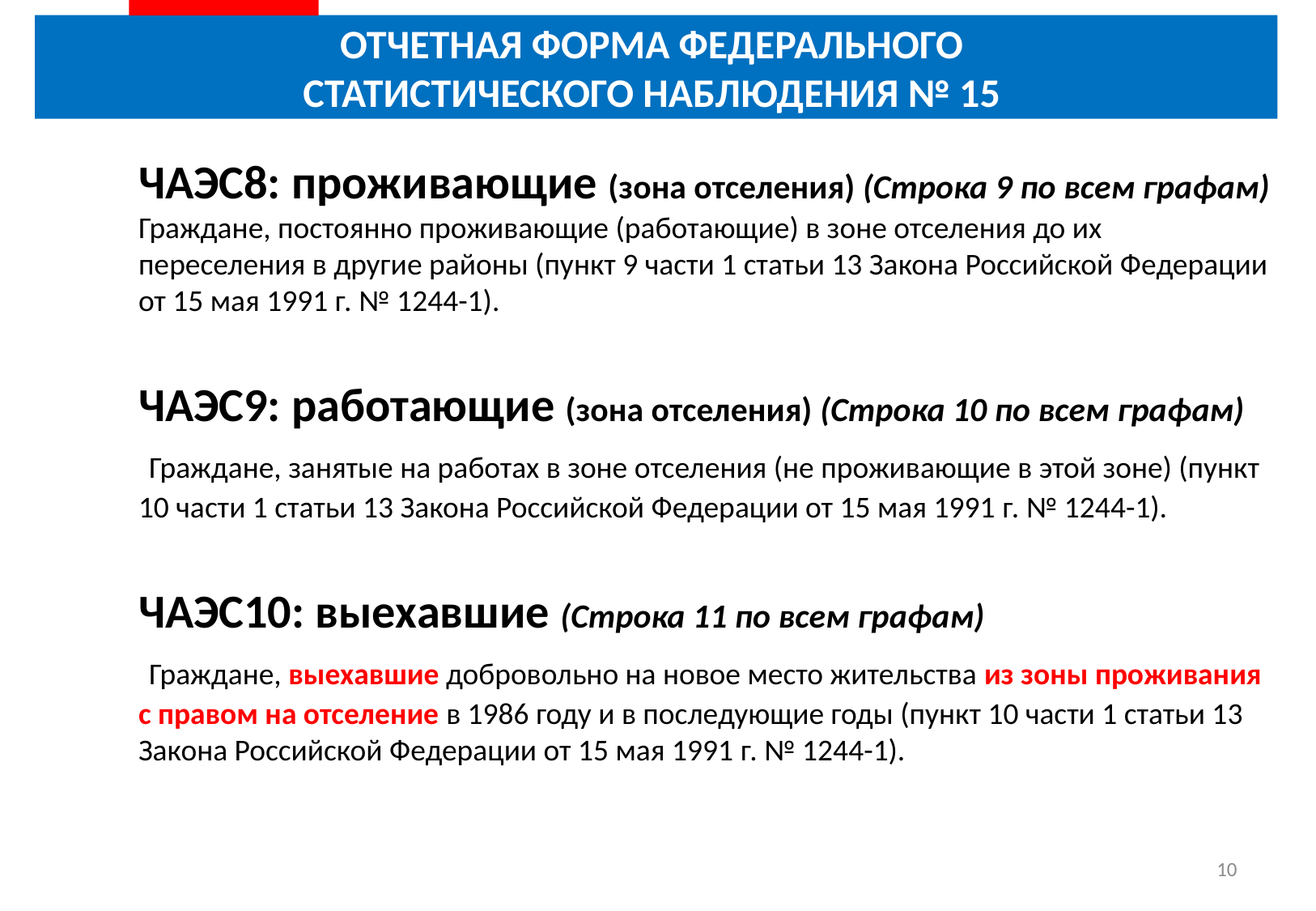

# ОТЧЕТНАЯ ФОРМА ФЕДЕРАЛЬНОГО СТАТИСТИЧЕСКОГО НАБЛЮДЕНИЯ № 15
ЧАЭС8: проживающие (зона отселения) (Строка 9 по всем графам)
Граждане, постоянно проживающие (работающие) в зоне отселения до их переселения в другие районы (пункт 9 части 1 статьи 13 Закона Российской Федерации от 15 мая 1991 г. № 1244-1).
ЧАЭС9: работающие (зона отселения) (Строка 10 по всем графам)
 Граждане, занятые на работах в зоне отселения (не проживающие в этой зоне) (пункт 10 части 1 статьи 13 Закона Российской Федерации от 15 мая 1991 г. № 1244-1).

ЧАЭС10: выехавшие (Строка 11 по всем графам)
 Граждане, выехавшие добровольно на новое место жительства из зоны проживания
с правом на отселение в 1986 году и в последующие годы (пункт 10 части 1 статьи 13 Закона Российской Федерации от 15 мая 1991 г. № 1244-1).

10